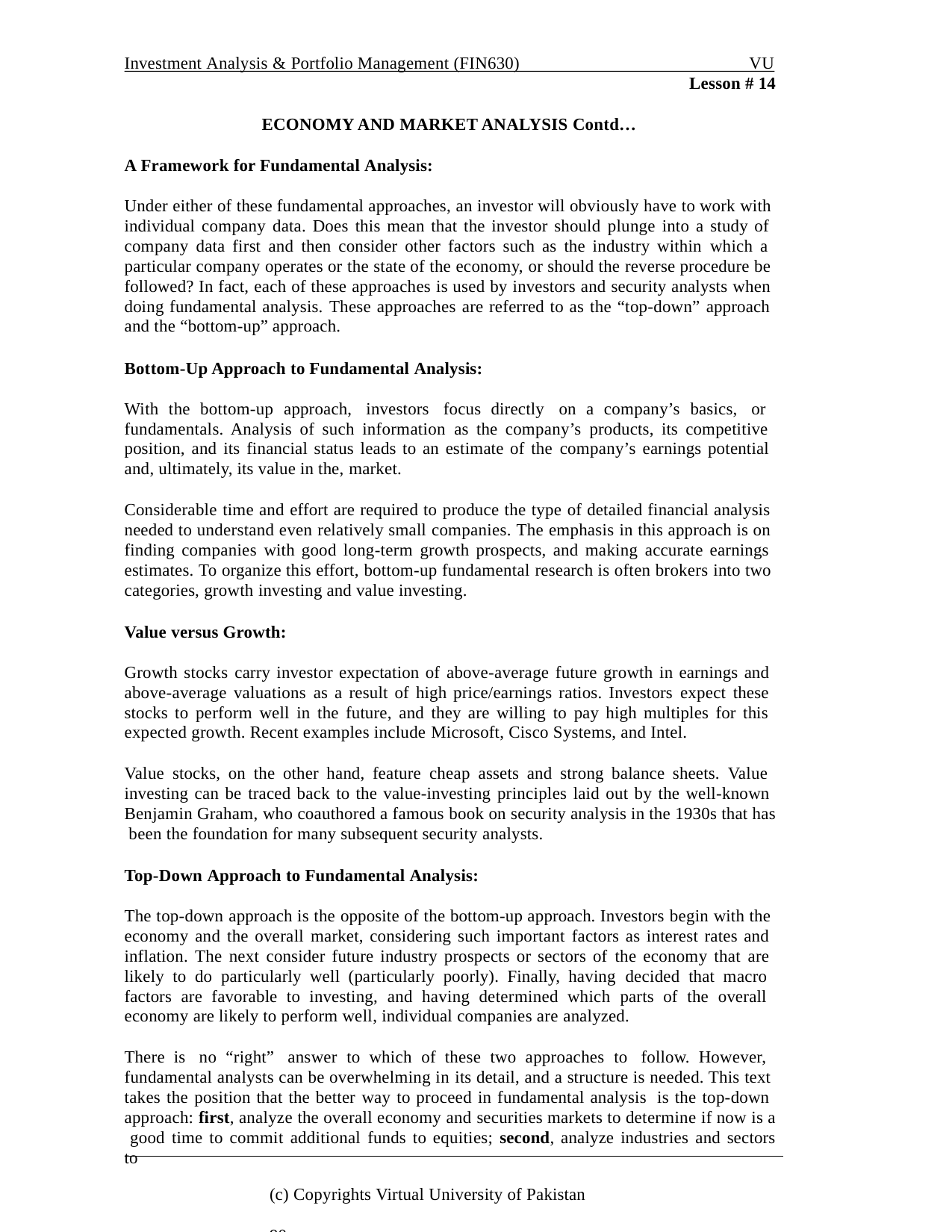

Investment Analysis & Portfolio Management (FIN630)
VU
Lesson # 14

ECONOMY AND MARKET ANALYSIS Contd…

A Framework for Fundamental Analysis:

Under either of these fundamental approaches, an investor will obviously have to work with  individual company data. Does this mean that the investor should plunge into a study of  company data first and then consider other factors such as the industry within which a  particular company operates or the state of the economy, or should the reverse procedure be  followed? In fact, each of these approaches is used by investors and security analysts when  doing fundamental analysis. These approaches are referred to as the “top-down” approach  and the “bottom-up” approach.

Bottom-Up Approach to Fundamental Analysis:

With the bottom-up approach, investors focus directly on a company’s basics, or  fundamentals. Analysis of such information as the company’s products, its competitive  position, and its financial status leads to an estimate of the company’s earnings potential  and, ultimately, its value in the, market.

Considerable time and effort are required to produce the type of detailed financial analysis  needed to understand even relatively small companies. The emphasis in this approach is on  finding companies with good long-term growth prospects, and making accurate earnings  estimates. To organize this effort, bottom-up fundamental research is often brokers into two  categories, growth investing and value investing.

Value versus Growth:

Growth stocks carry investor expectation of above-average future growth in earnings and  above-average valuations as a result of high price/earnings ratios. Investors expect these  stocks to perform well in the future, and they are willing to pay high multiples for this  expected growth. Recent examples include Microsoft, Cisco Systems, and Intel.

Value stocks, on the other hand, feature cheap assets and strong balance sheets. Value  investing can be traced back to the value-investing principles laid out by the well-known  Benjamin Graham, who coauthored a famous book on security analysis in the 1930s that has  been the foundation for many subsequent security analysts.

Top-Down Approach to Fundamental Analysis:

The top-down approach is the opposite of the bottom-up approach. Investors begin with the  economy and the overall market, considering such important factors as interest rates and  inflation. The next consider future industry prospects or sectors of the economy that are  likely to do particularly well (particularly poorly). Finally, having decided that macro  factors are favorable to investing, and having determined which parts of the overall  economy are likely to perform well, individual companies are analyzed.

There is no “right” answer to which of these two approaches to follow. However,  fundamental analysts can be overwhelming in its detail, and a structure is needed. This text  takes the position that the better way to proceed in fundamental analysis is the top-down  approach: first, analyze the overall economy and securities markets to determine if now is a  good time to commit additional funds to equities; second, analyze industries and sectors to
(c) Copyrights Virtual University of Pakistan	90